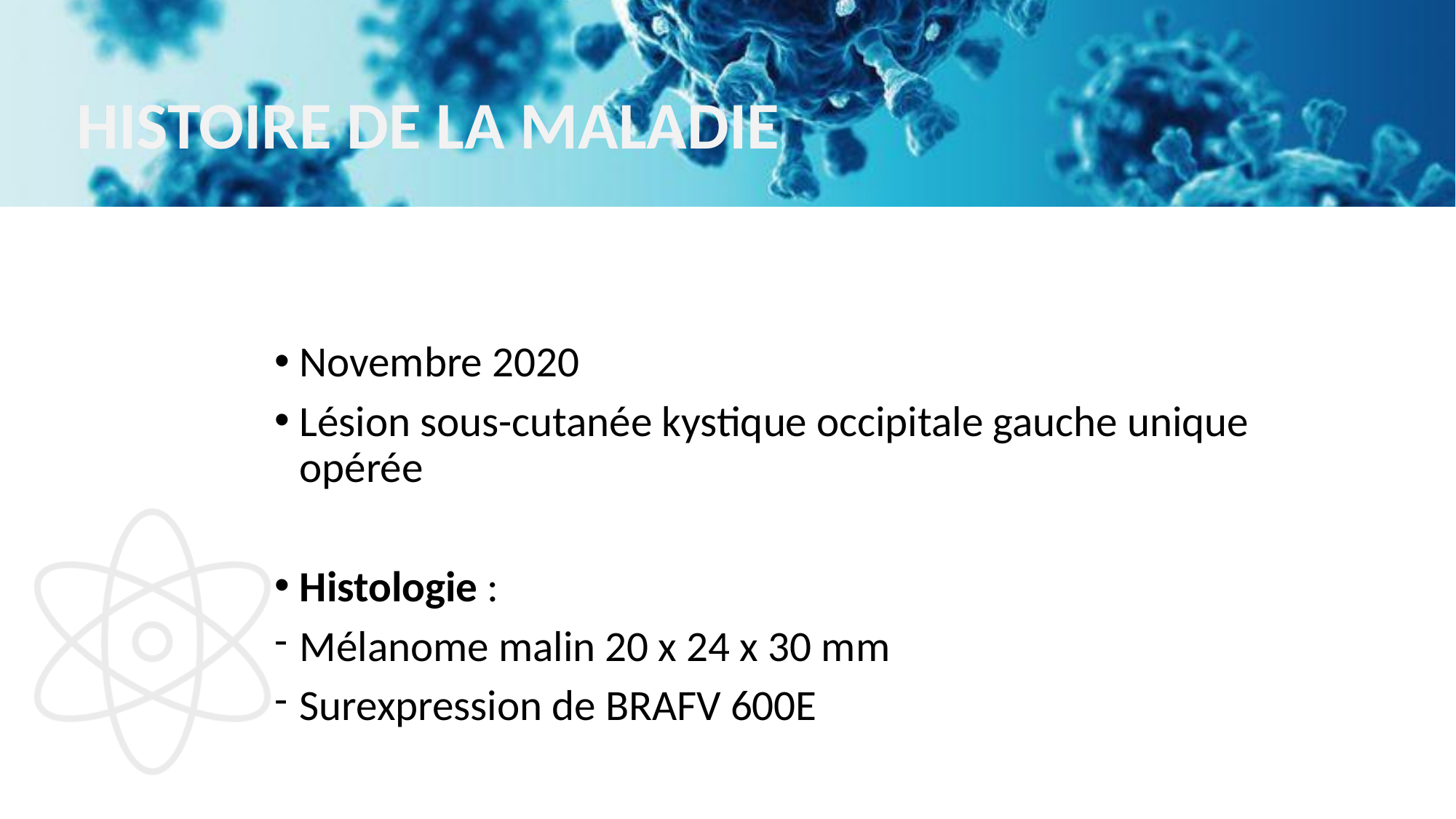

# HISTOIRE DE LA MALADIE

Novembre 2020
Lésion sous-cutanée kystique occipitale gauche unique opérée

Histologie :
Mélanome malin 20 x 24 x 30 mm
Surexpression de BRAFV 600E